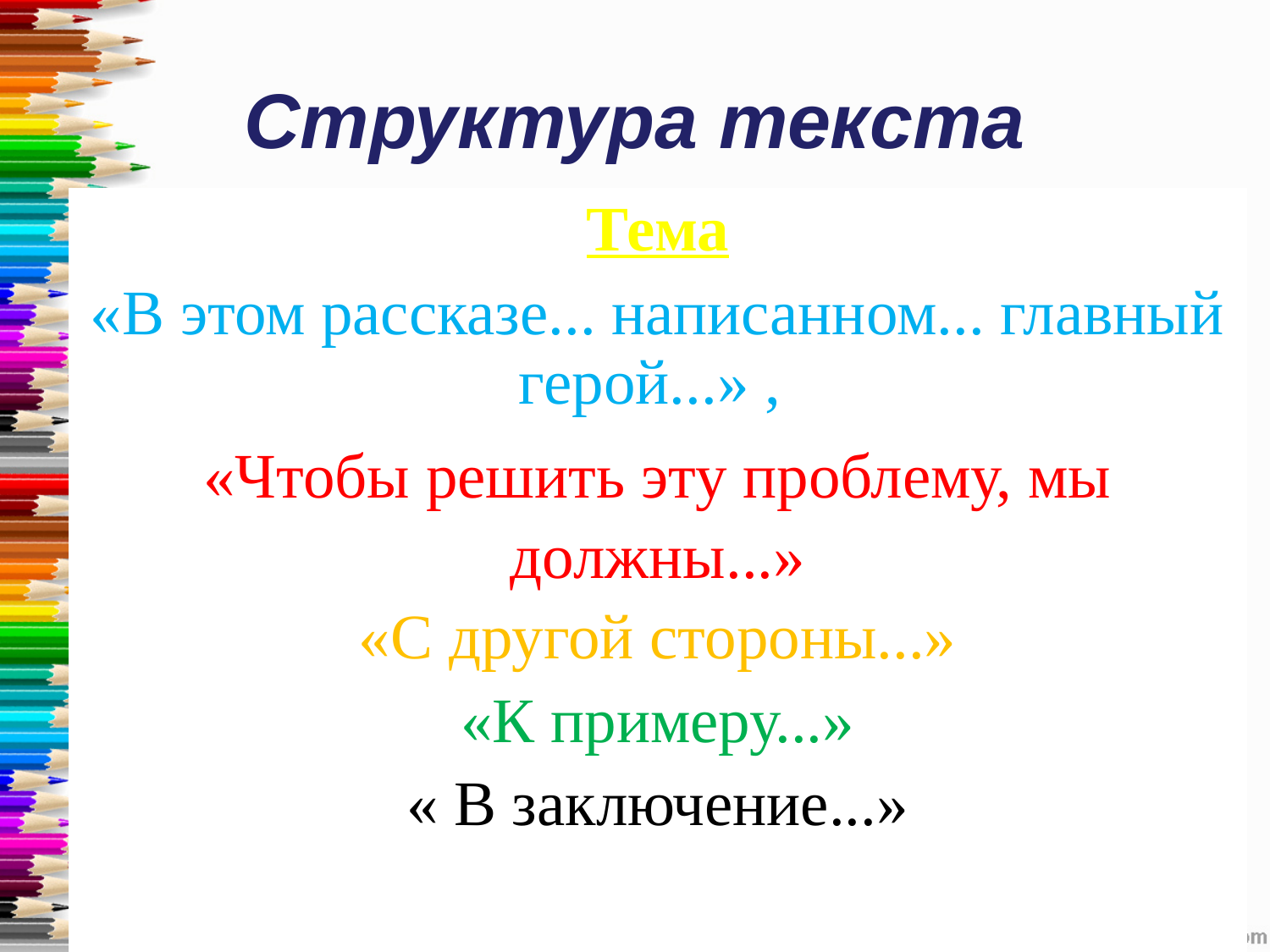

# Структура текста
| Тема |
| --- |
| «В этом рассказе... написанном... главный герой...» , |
| «Чтобы решить эту проблему, мы должны...» «С другой стороны...» |
| «К примеру...» |
| « В заключение...» |
|  |
|  |